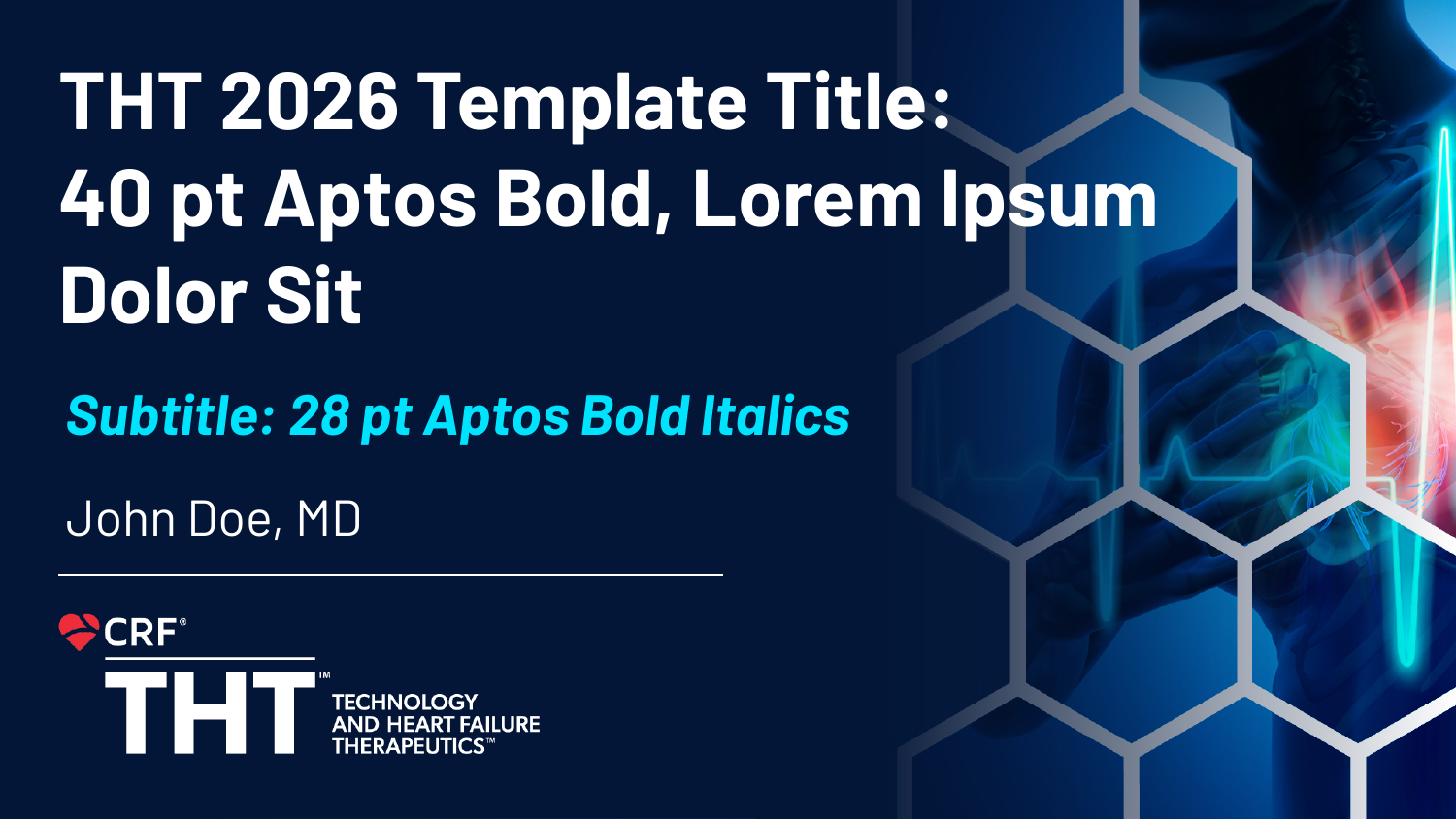

THT 2026 Template Title:
40 pt Aptos Bold, Lorem Ipsum Dolor Sit
Subtitle: 28 pt Aptos Bold Italics
John Doe, MD